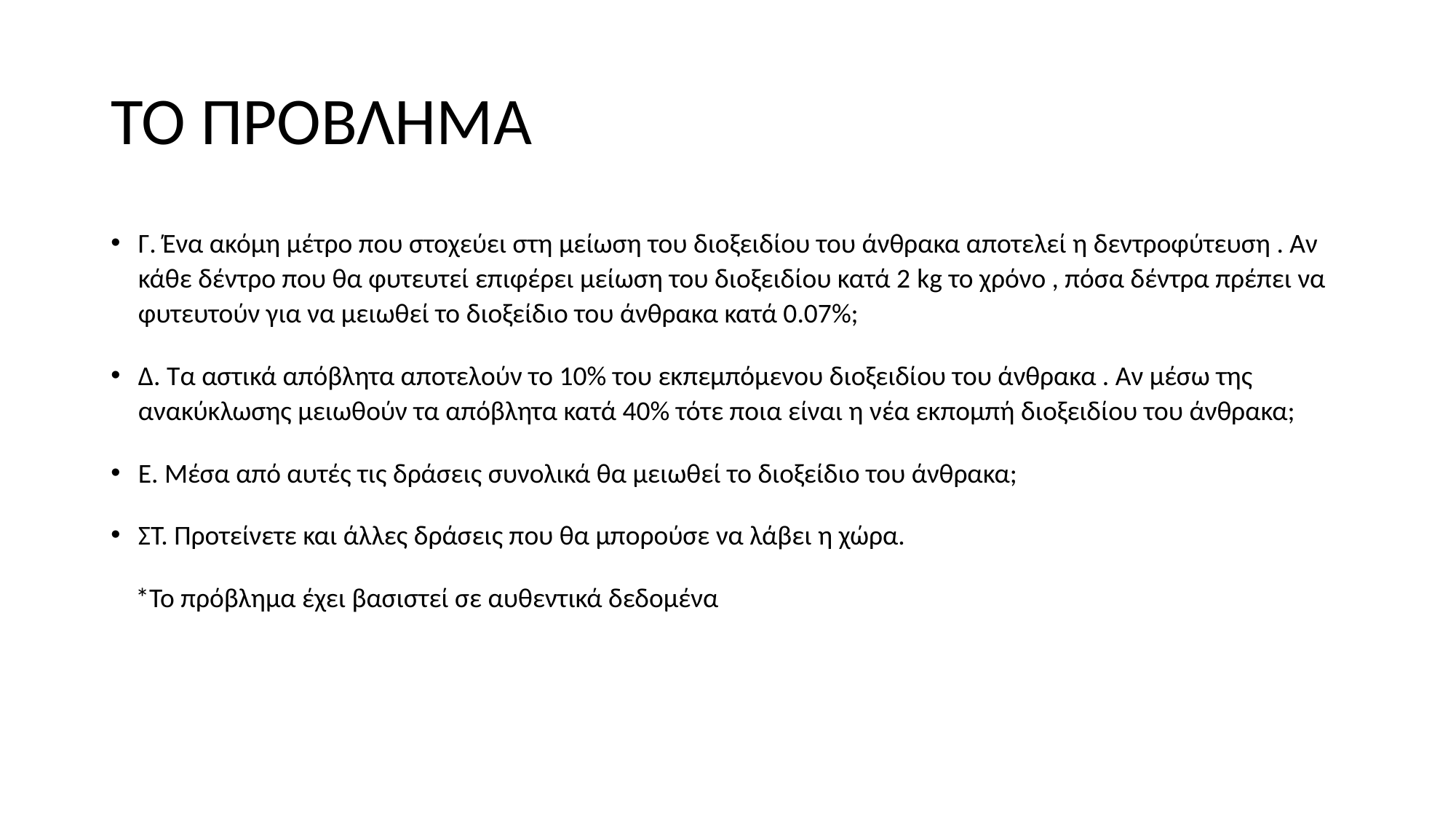

# ΤΟ ΠΡΟΒΛΗΜΑ
Γ. Ένα ακόμη μέτρο που στοχεύει στη μείωση του διοξειδίου του άνθρακα αποτελεί η δεντροφύτευση . Αν κάθε δέντρο που θα φυτευτεί επιφέρει μείωση του διοξειδίου κατά 2 kg το χρόνο , πόσα δέντρα πρέπει να φυτευτούν για να μειωθεί το διοξείδιο του άνθρακα κατά 0.07%;
Δ. Tα αστικά απόβλητα αποτελούν το 10% του εκπεμπόμενου διοξειδίου του άνθρακα . Αν μέσω της ανακύκλωσης μειωθούν τα απόβλητα κατά 40% τότε ποια είναι η νέα εκπομπή διοξειδίου του άνθρακα;
Ε. Μέσα από αυτές τις δράσεις συνολικά θα μειωθεί το διοξείδιο του άνθρακα;
ΣΤ. Προτείνετε και άλλες δράσεις που θα μπορούσε να λάβει η χώρα.
    *Το πρόβλημα έχει βασιστεί σε αυθεντικά δεδομένα